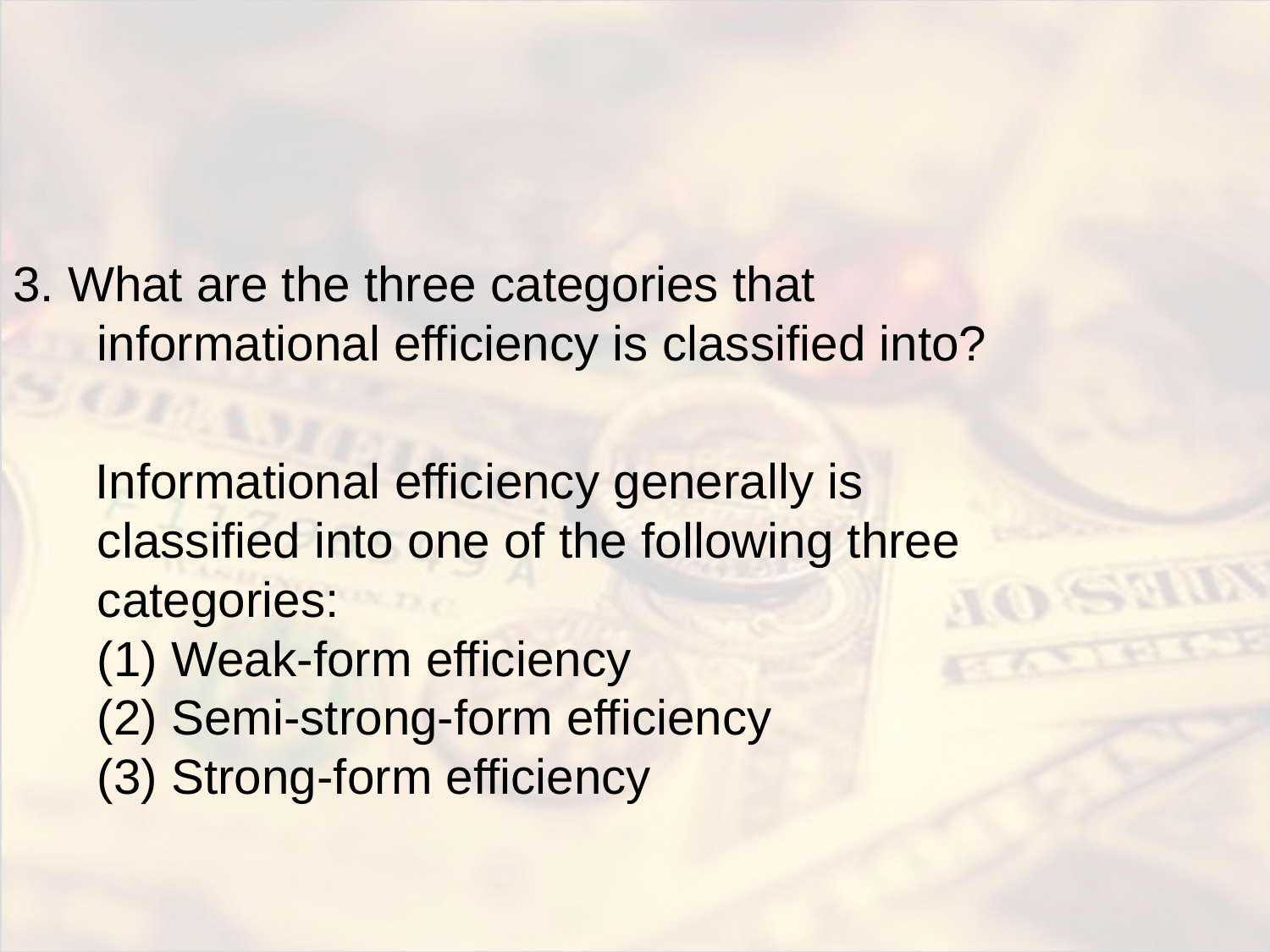

#
3. What are the three categories that informational efficiency is classified into?

      Informational efficiency generally is classified into one of the following three categories:
(1) Weak-form efficiency
(2) Semi-strong-form efficiency
(3) Strong-form efficiency